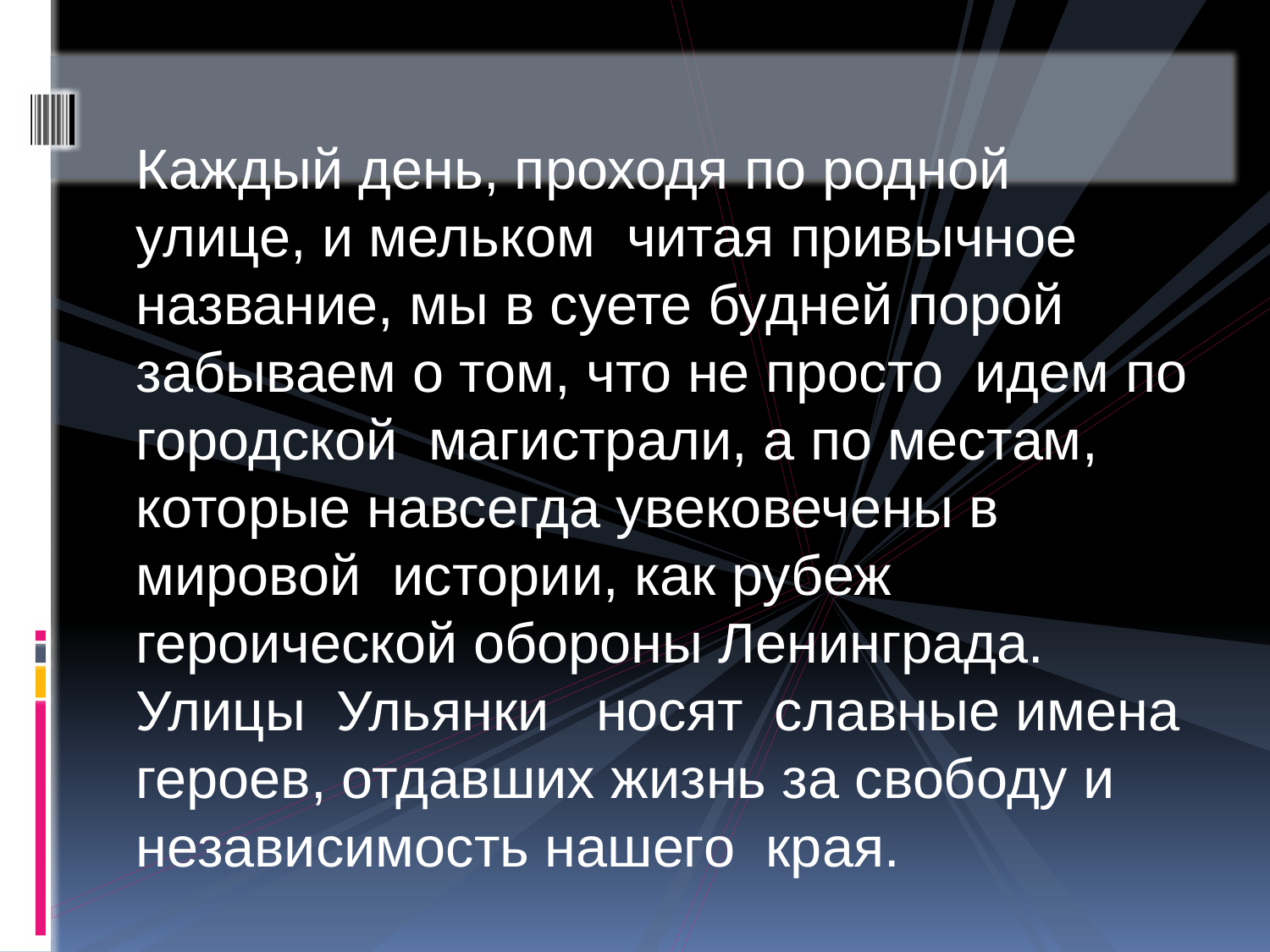

#
Каждый день, проходя по родной улице, и мельком  читая привычное название, мы в суете будней порой  забываем о том, что не просто  идем по городской  магистрали, а по местам, которые навсегда увековечены в мировой  истории, как рубеж героической обороны Ленинграда. Улицы  Ульянки   носят  славные имена героев, отдавших жизнь за свободу и независимость нашего  края.